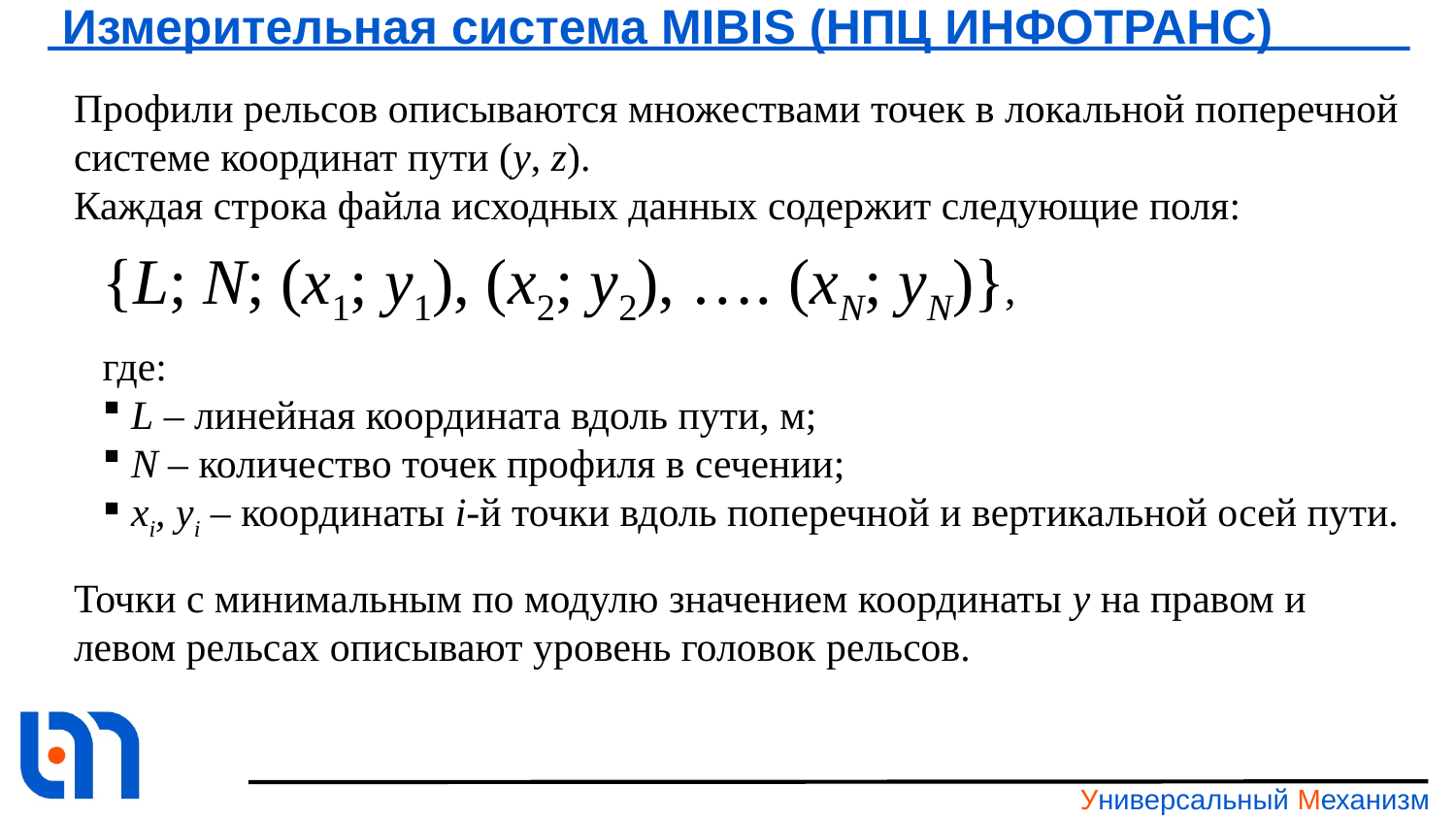

# Измерительная система MIBIS (НПЦ ИНФОТРАНС)
Профили рельсов описываются множествами точек в локальной поперечной системе координат пути (y, z).
Каждая строка файла исходных данных содержит следующие поля:
{L; N; (x1; y1), (x2; y2), …. (xN; yN)},
где:
L – линейная координата вдоль пути, м;
N – количество точек профиля в сечении;
xi, yi – координаты i-й точки вдоль поперечной и вертикальной осей пути.
Точки с минимальным по модулю значением координаты y на правом и левом рельсах описывают уровень головок рельсов.